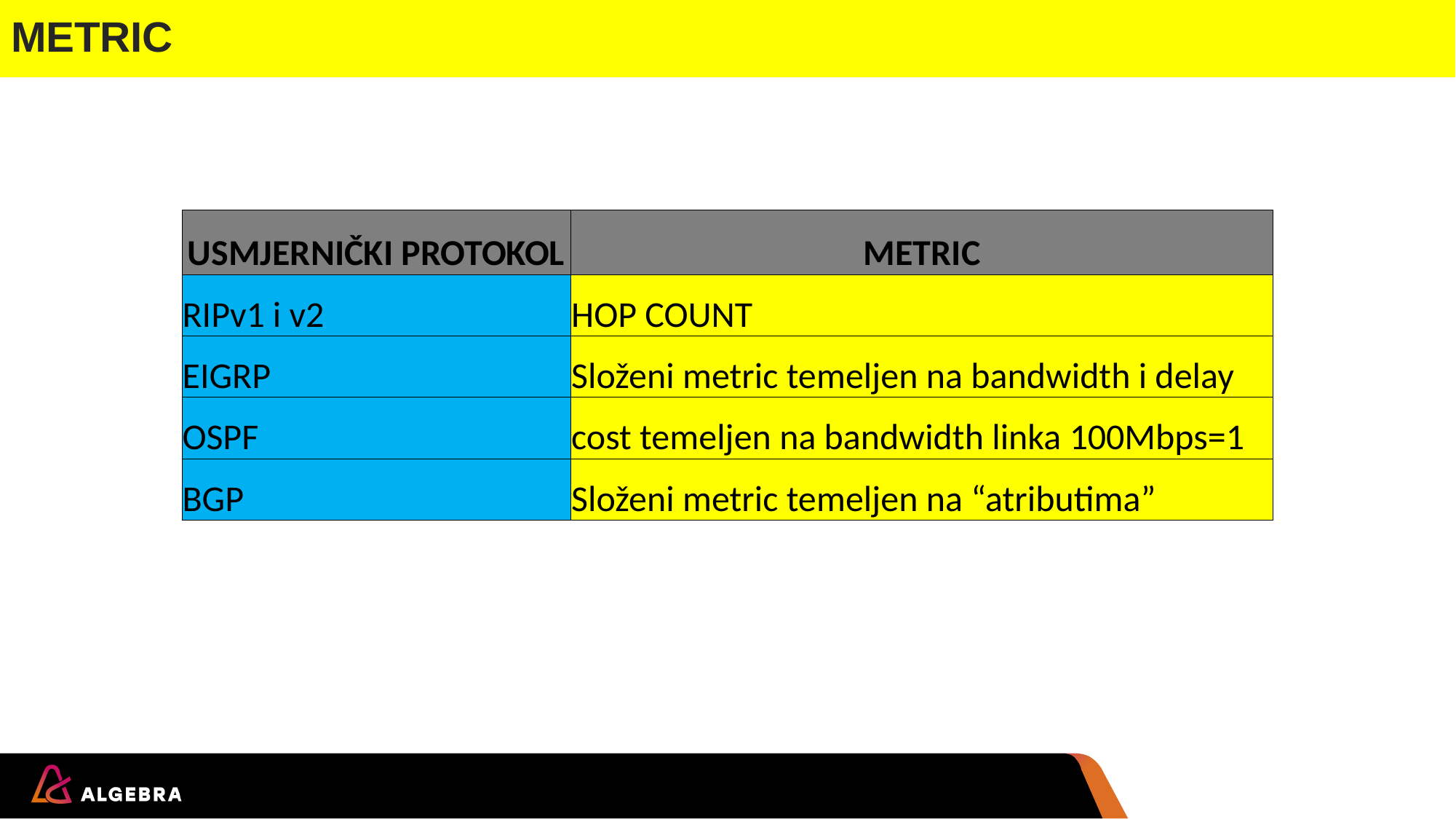

# METRIC
| USMJERNIČKI PROTOKOL | METRIC |
| --- | --- |
| RIPv1 i v2 | HOP COUNT |
| EIGRP | Složeni metric temeljen na bandwidth i delay |
| OSPF | cost temeljen na bandwidth linka 100Mbps=1 |
| BGP | Složeni metric temeljen na “atributima” |